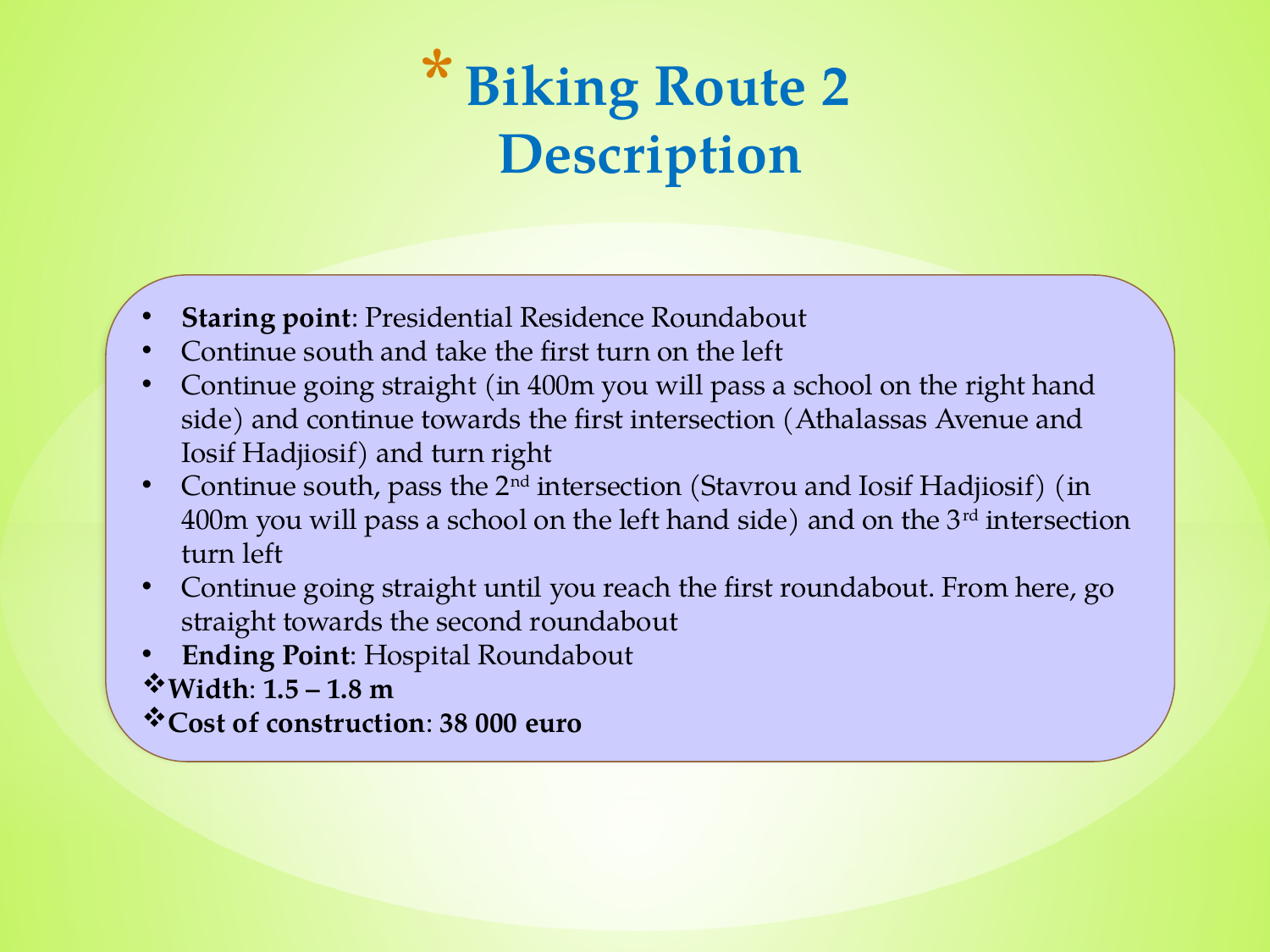

# Biking Route 2 Description
Staring point: Presidential Residence Roundabout
Continue south and take the first turn on the left
Continue going straight (in 400m you will pass a school on the right hand side) and continue towards the first intersection (Athalassas Avenue and Iosif Hadjiosif) and turn right
Continue south, pass the 2nd intersection (Stavrou and Iosif Hadjiosif) (in 400m you will pass a school on the left hand side) and on the 3rd intersection turn left
Continue going straight until you reach the first roundabout. From here, go straight towards the second roundabout
Ending Point: Hospital Roundabout
Width: 1.5 – 1.8 m
Cost of construction: 38 000 euro